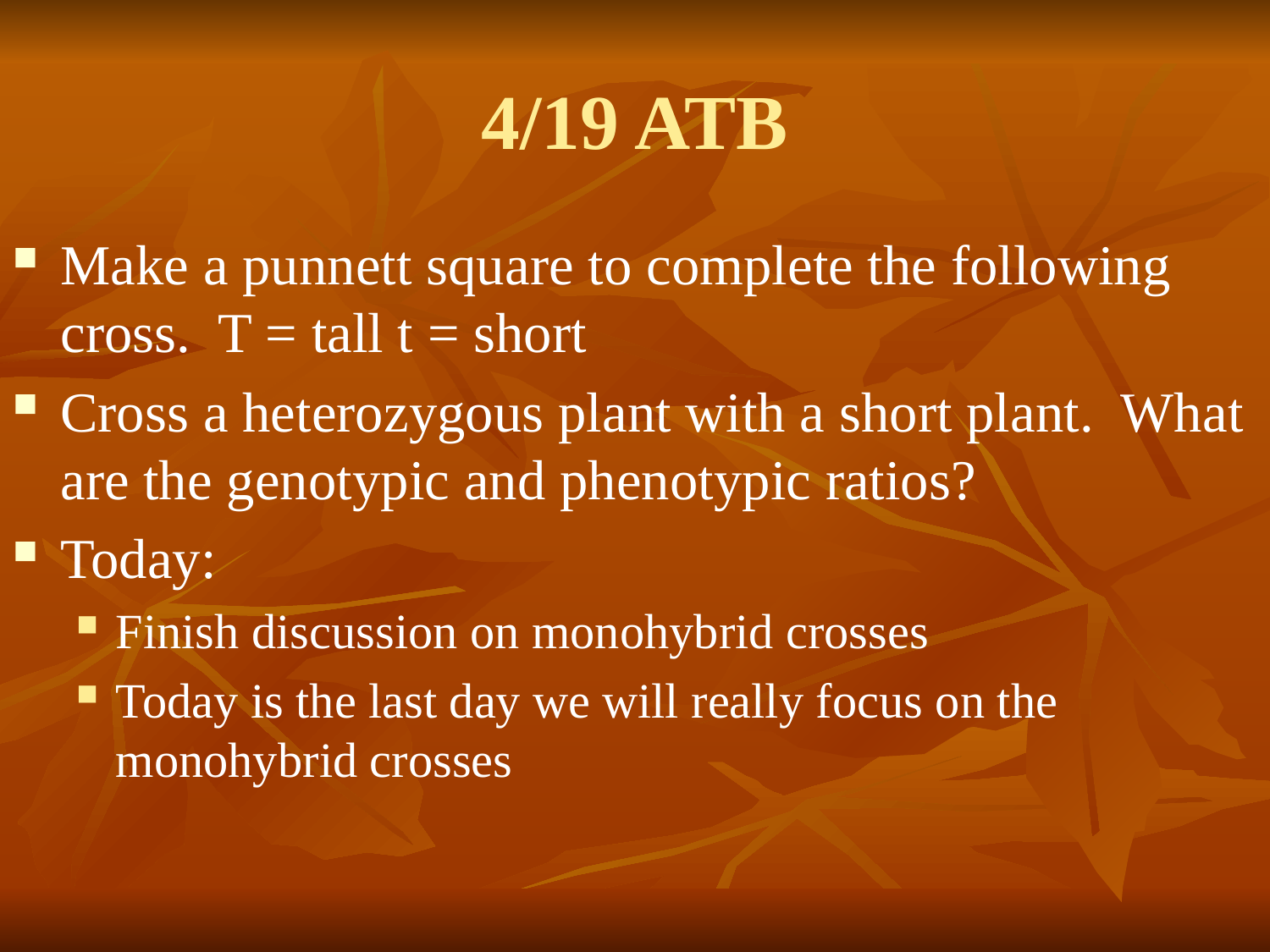

# 4/19 ATB
Make a punnett square to complete the following cross.  T = tall t = short
Cross a heterozygous plant with a short plant.  What are the genotypic and phenotypic ratios?
Today:
Finish discussion on monohybrid crosses
Today is the last day we will really focus on the monohybrid crosses